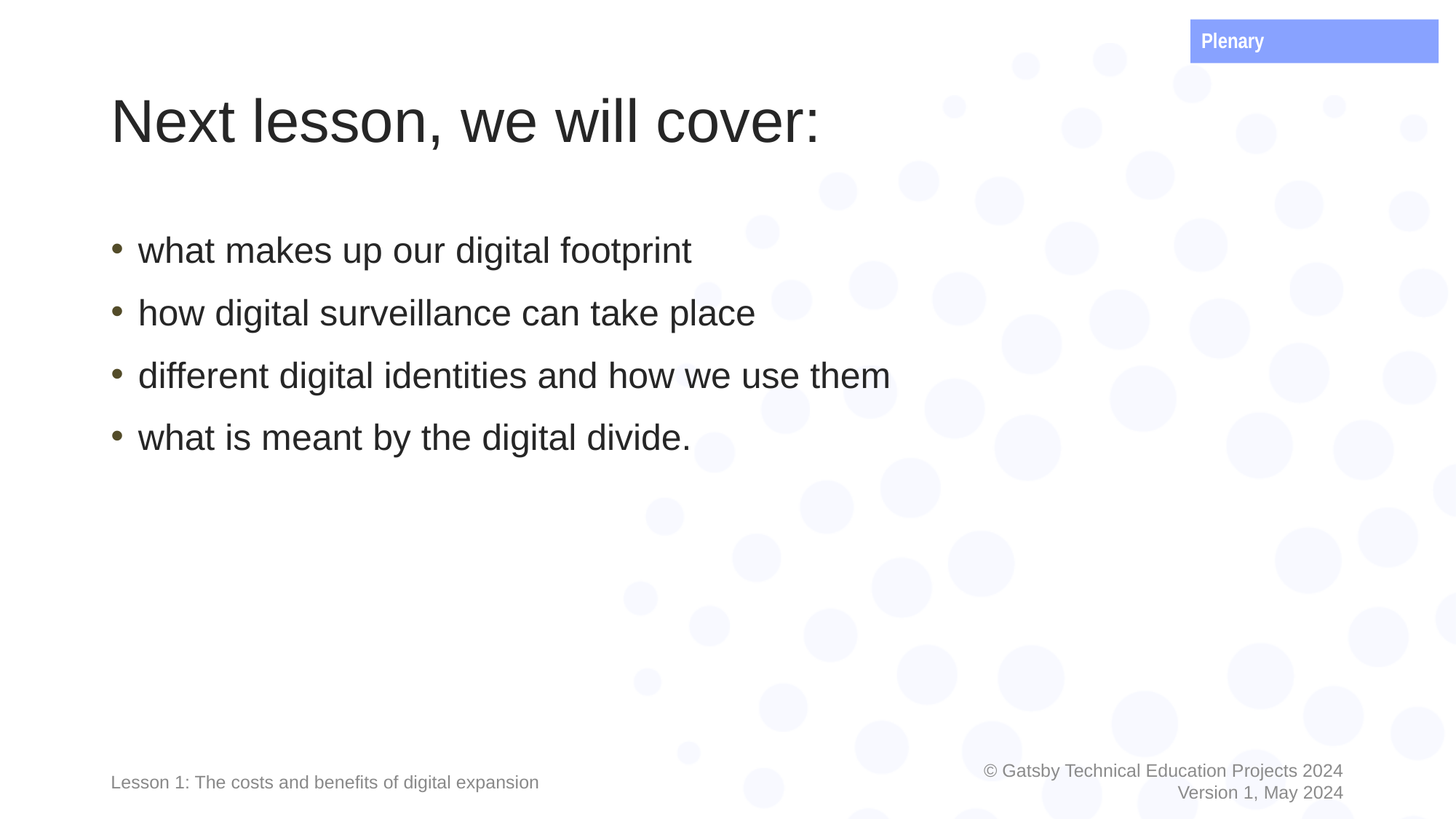

Plenary
# Next lesson, we will cover:
what makes up our digital footprint
how digital surveillance can take place
different digital identities and how we use them
what is meant by the digital divide.
Lesson 1: The costs and benefits of digital expansion